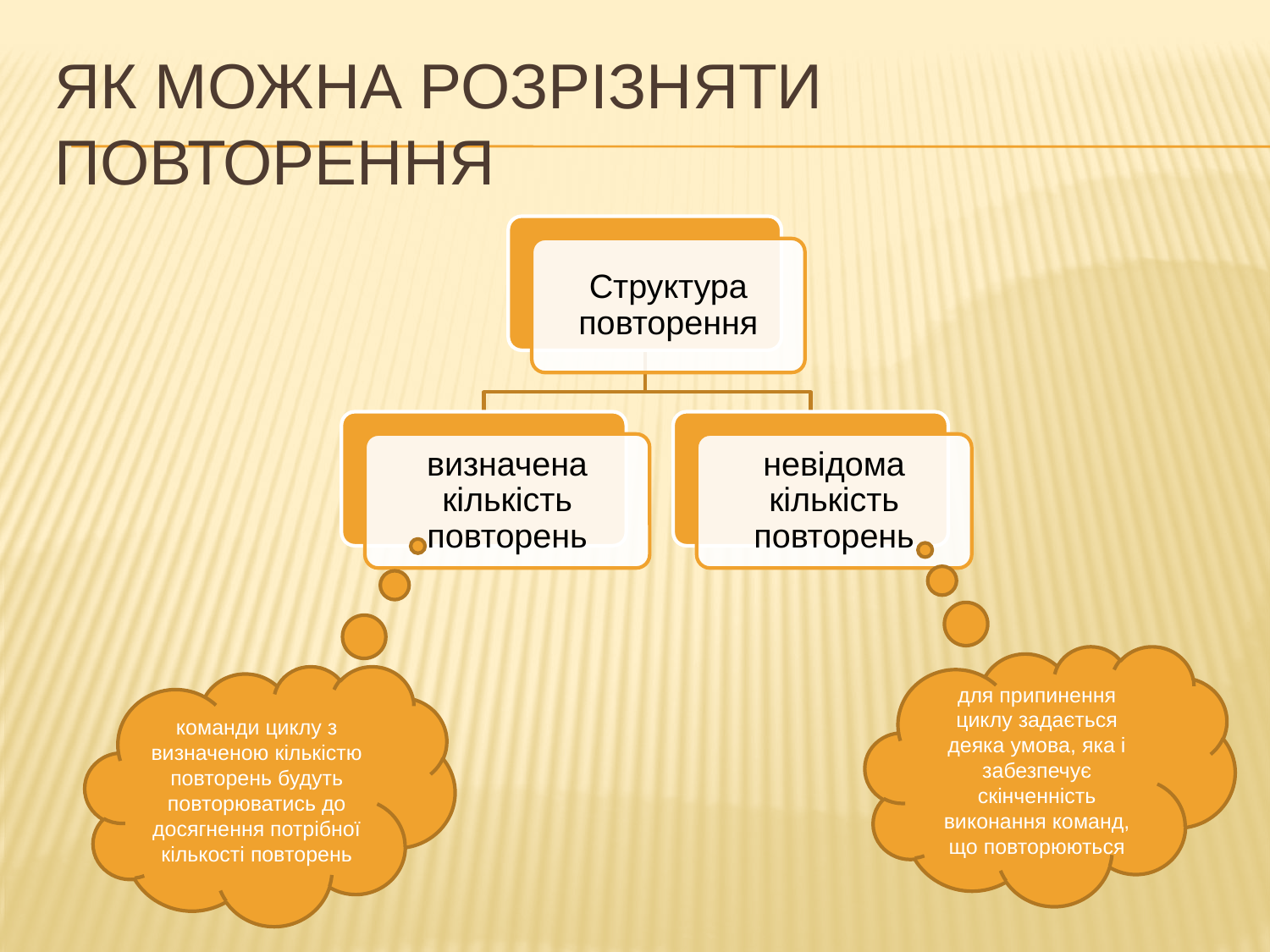

# Як можна розрізняти повторення
Структура повторення
визначена кількість повторень
невідома кількість повторень
для припинення циклу задається деяка умова, яка і забезпечує скінченність виконання команд, що повторюються
команди циклу з визначеною кількістю повторень будуть повторюватись до досягнення потрібної кількості повторень